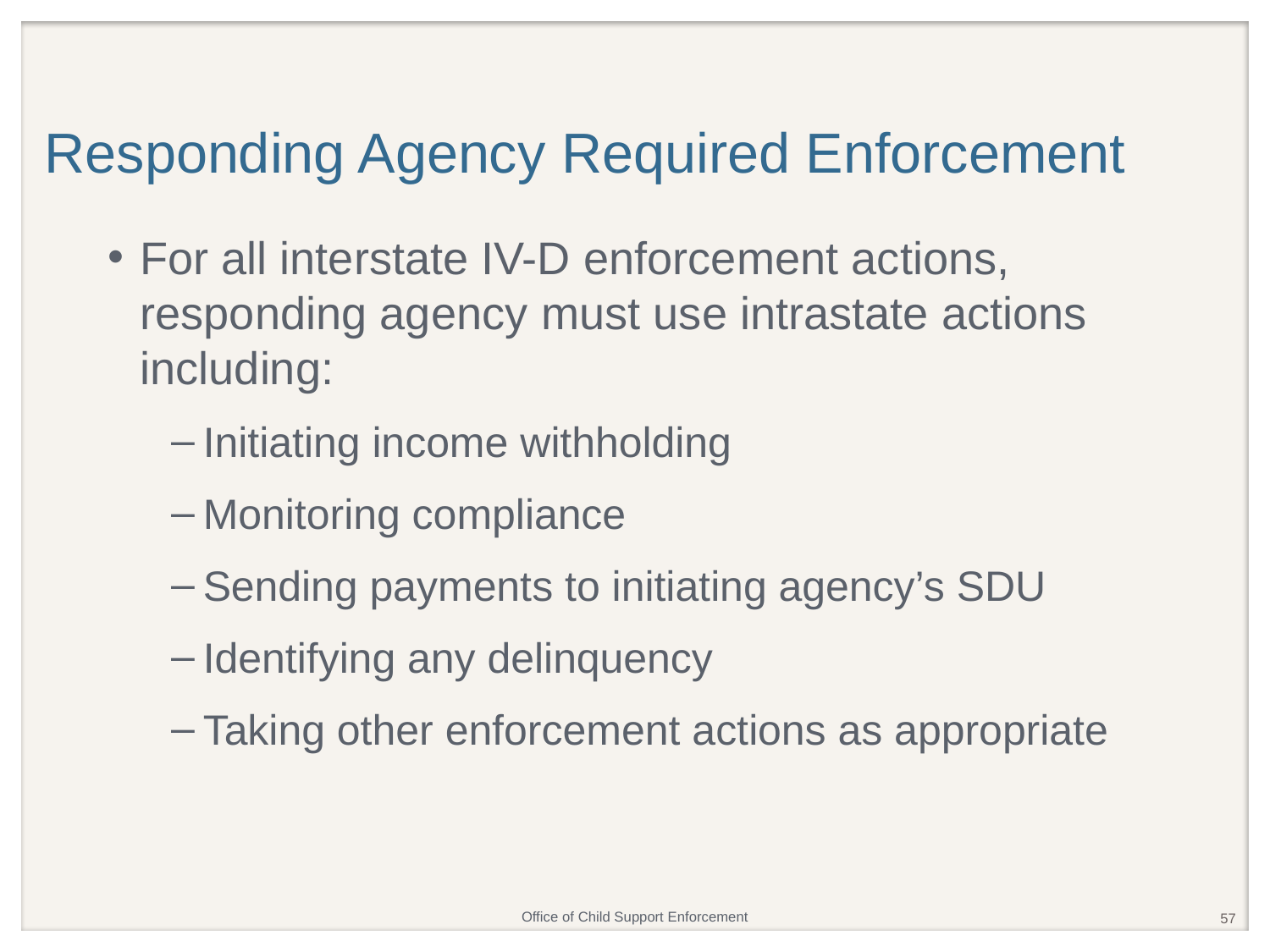

# Responding Agency Required Enforcement
For all interstate IV-D enforcement actions,  responding agency must use intrastate actions including:
Initiating income withholding
Monitoring compliance
Sending payments to initiating agency’s SDU
Identifying any delinquency
Taking other enforcement actions as appropriate

57